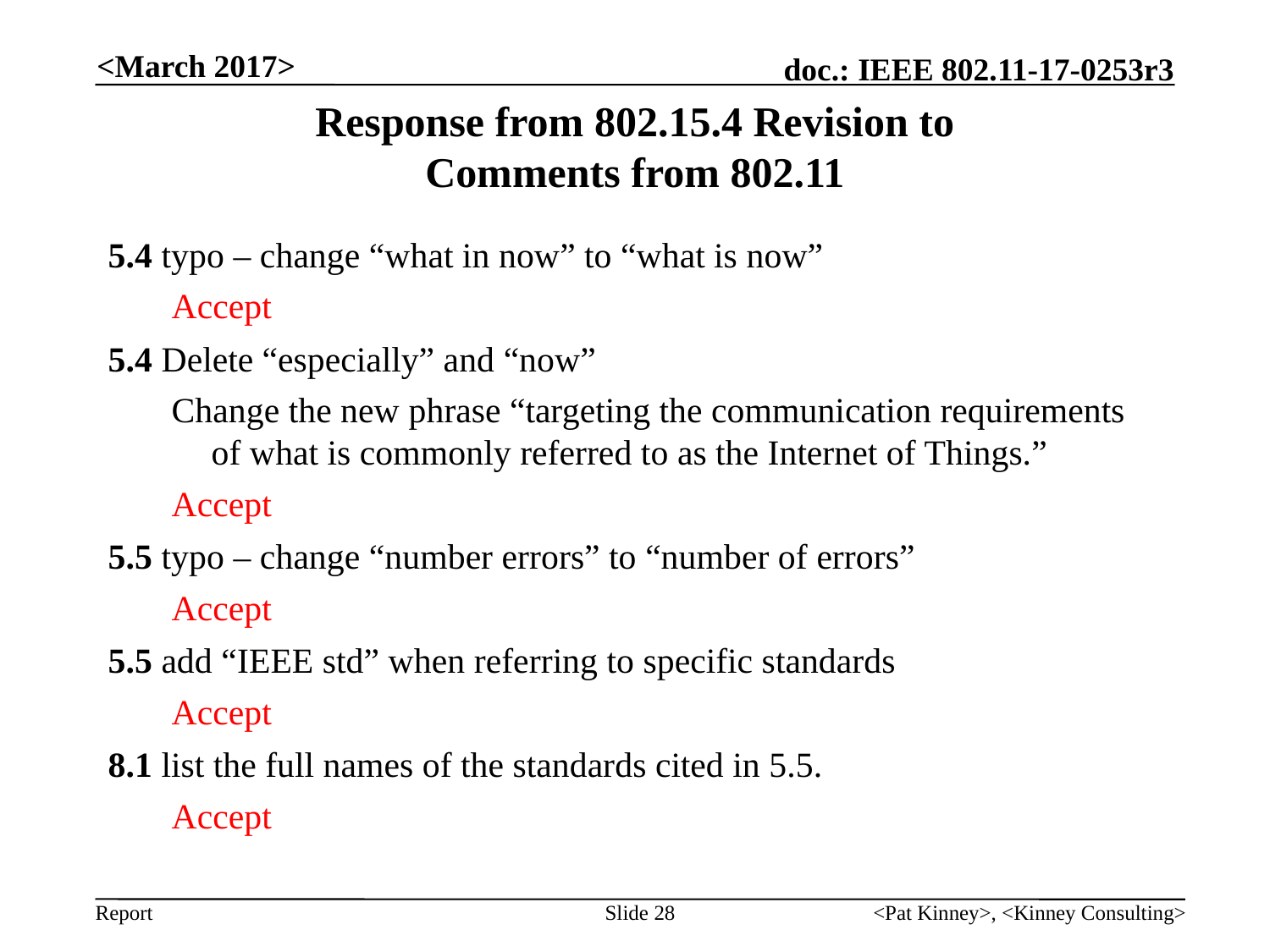

<March 2017>
# Response from 802.15.4 Revision to Comments from 802.11
5.4 typo – change “what in now” to “what is now”
Accept
5.4 Delete “especially” and “now”
Change the new phrase “targeting the communication requirements of what is commonly referred to as the Internet of Things.”
Accept
5.5 typo – change “number errors” to “number of errors”
Accept
5.5 add “IEEE std” when referring to specific standards
Accept
8.1 list the full names of the standards cited in 5.5.
Accept
Slide 28
<Pat Kinney>, <Kinney Consulting>